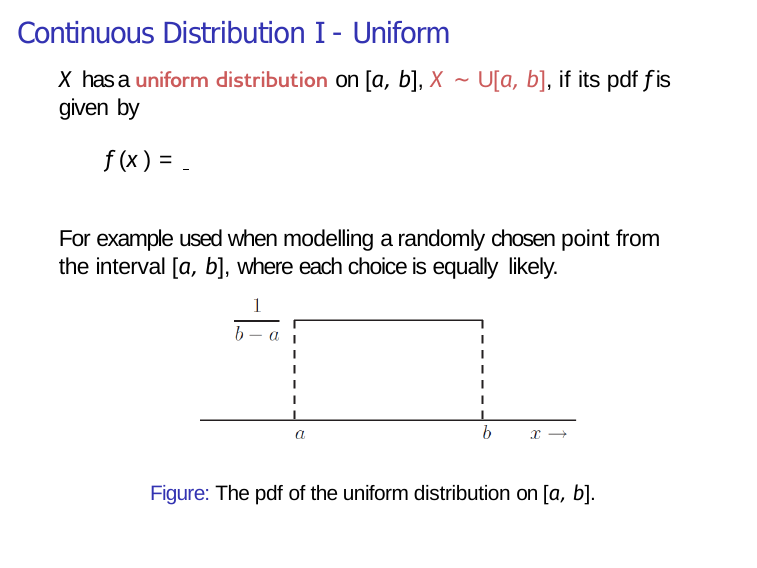

# Continuous Distribution I - Uniform
X has a uniform distribution on [a, b], X ∼ U[a, b], if its pdf f is  given by

f (x ) =

For example used when modelling a randomly chosen point from  the interval [a, b], where each choice is equally likely.

Figure: The pdf of the uniform distribution on [a, b].